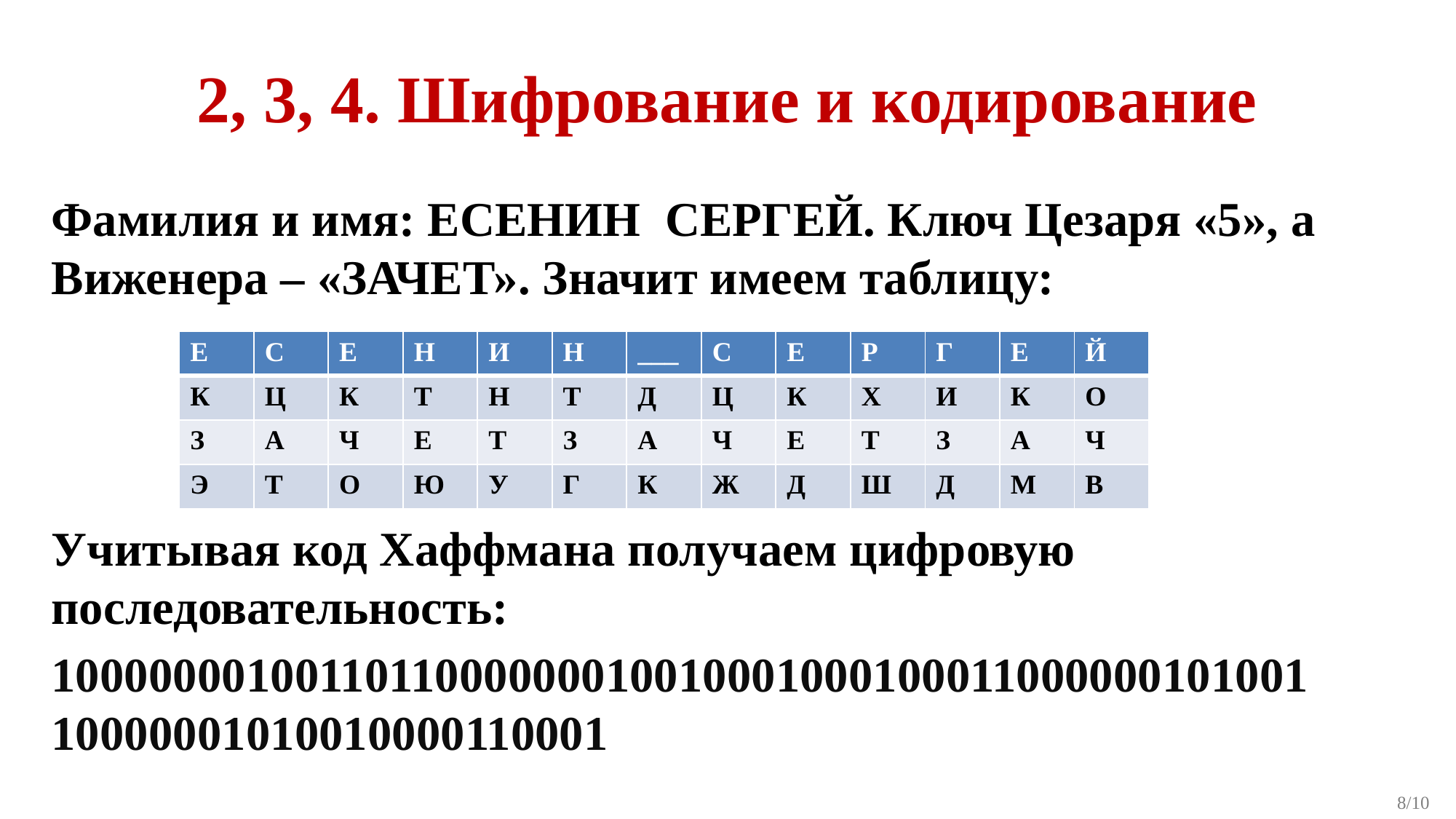

# 2, 3, 4. Шифрование и кодирование
Фамилия и имя: ЕСЕНИН  СЕРГЕЙ. Ключ Цезаря «5», а Виженера – «ЗАЧЕТ». Значит имеем таблицу:

Учитывая код Хаффмана получаем цифровую последовательность:
1000000010011011000000010010001000100011000000101001 10000001010010000110001

| Е | С | Е | Н | И | Н | \_\_\_ | С | Е | Р | Г | Е | Й |
| --- | --- | --- | --- | --- | --- | --- | --- | --- | --- | --- | --- | --- |
| К | Ц | К | Т | Н | Т | Д | Ц | К | Х | И | К | О |
| З | А | Ч | Е | Т | З | А | Ч | Е | Т | З | А | Ч |
| Э | Т | О | Ю | У | Г | К | Ж | Д | Ш | Д | М | В |